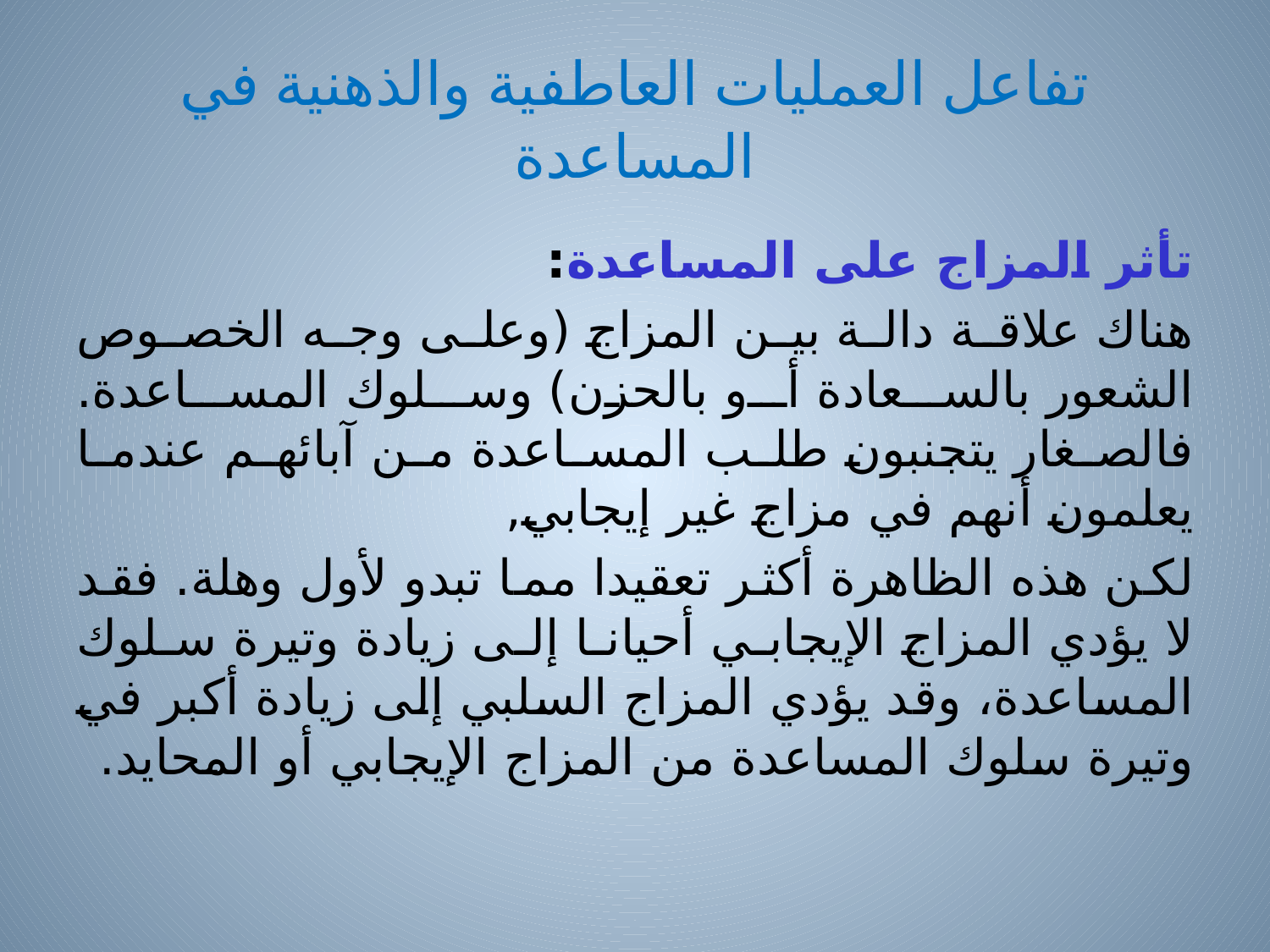

# تفاعل العمليات العاطفية والذهنية في المساعدة
تأثر المزاج على المساعدة:
هناك علاقة دالة بين المزاج (وعلى وجه الخصوص الشعور بالسعادة أو بالحزن) وسلوك المساعدة. فالصغار يتجنبون طلب المساعدة من آبائهم عندما يعلمون أنهم في مزاج غير إيجابي,
لكن هذه الظاهرة أكثر تعقيدا مما تبدو لأول وهلة. فقد لا يؤدي المزاج الإيجابي أحيانا إلى زيادة وتيرة سلوك المساعدة، وقد يؤدي المزاج السلبي إلى زيادة أكبر في وتيرة سلوك المساعدة من المزاج الإيجابي أو المحايد.